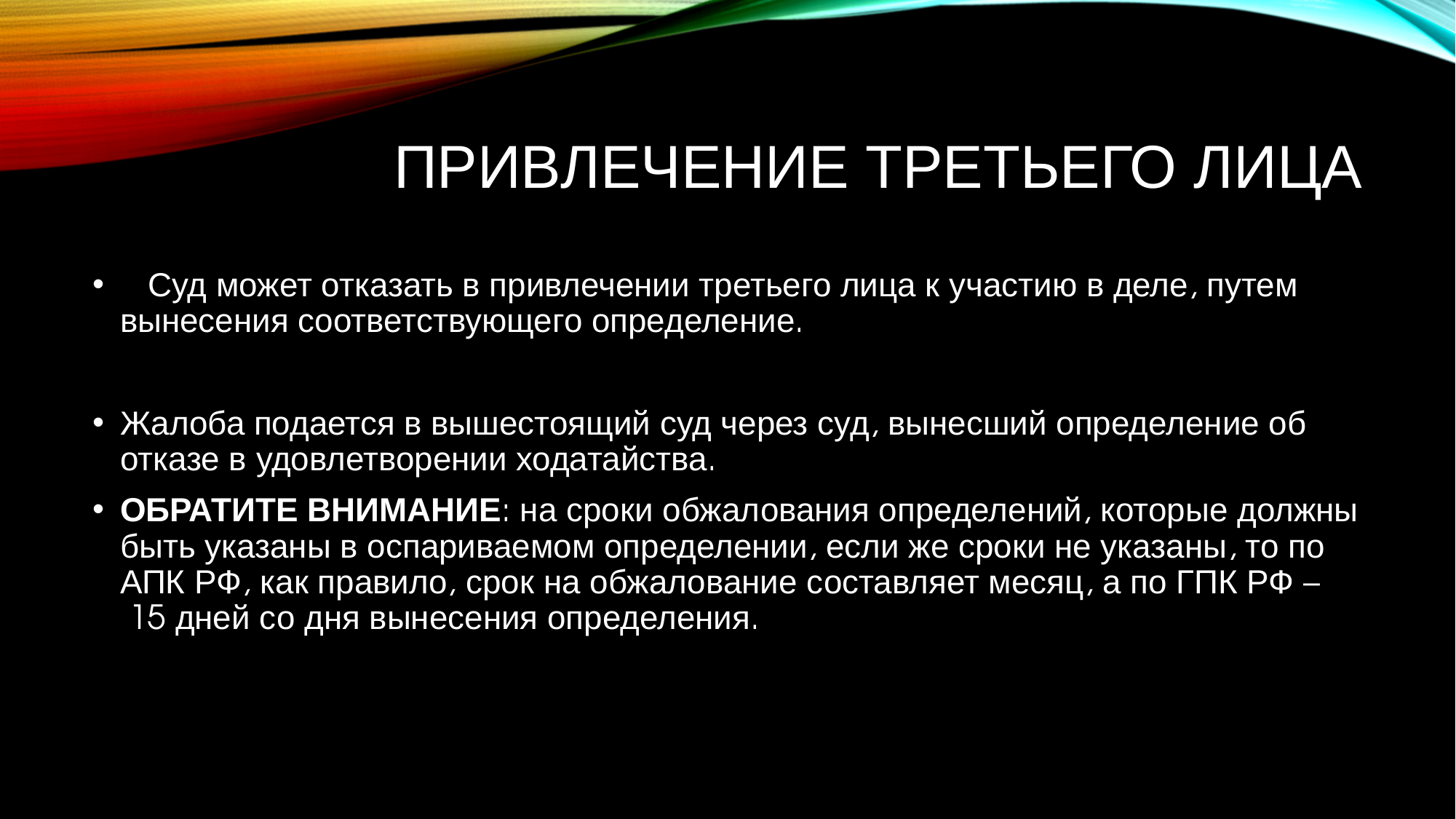

# Привлечение третьего лица
   Суд может отказать в привлечении третьего лица к участию в деле, путем вынесения соответствующего определение.

Жалоба подается в вышестоящий суд через суд, вынесший определение об отказе в удовлетворении ходатайства.
ОБРАТИТЕ ВНИМАНИЕ: на сроки обжалования определений, которые должны быть указаны в оспариваемом определении, если же сроки не указаны, то по АПК РФ, как правило, срок на обжалование составляет месяц, а по ГПК РФ –  15 дней со дня вынесения определения.